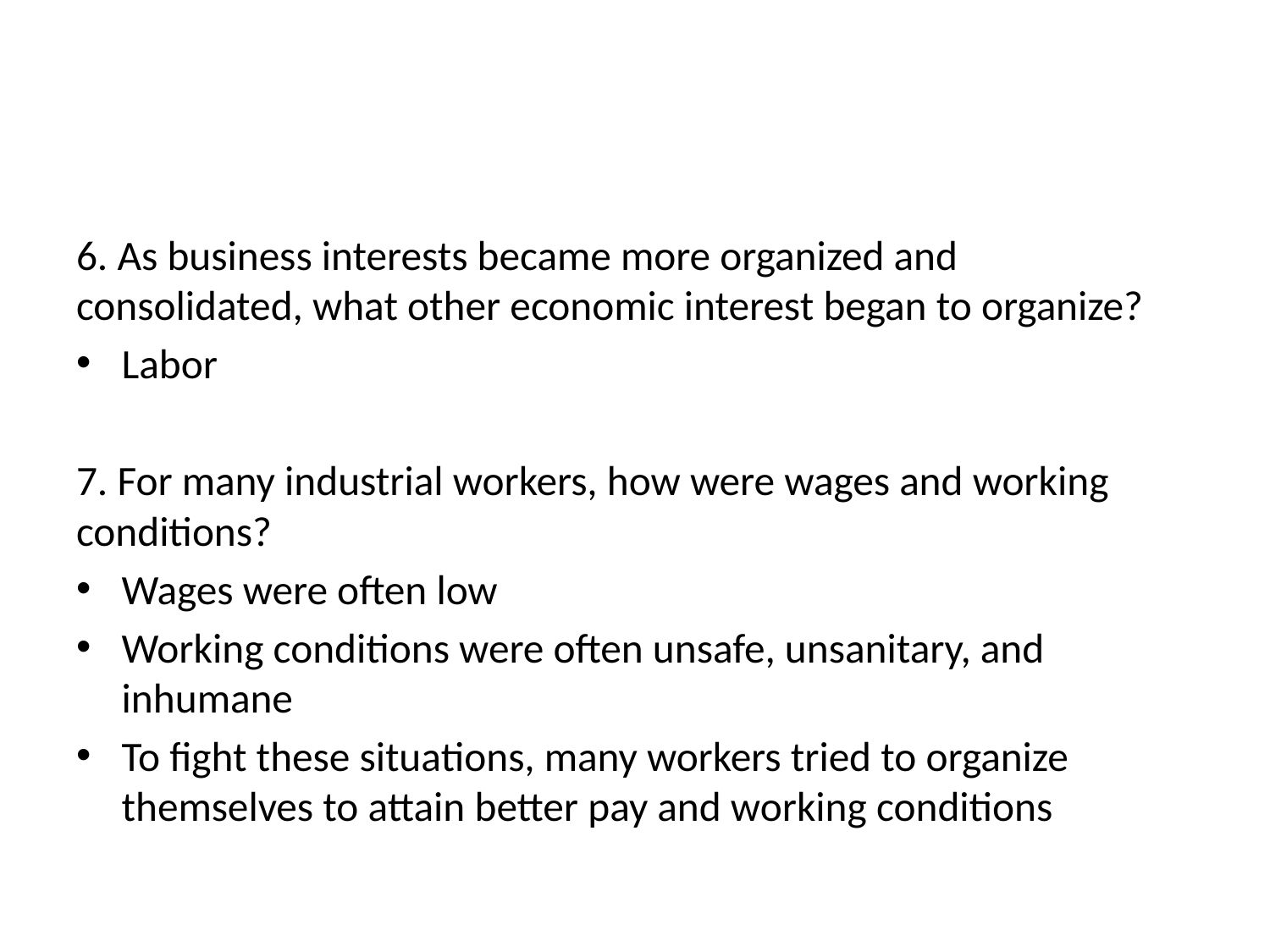

#
6. As business interests became more organized and consolidated, what other economic interest began to organize?
Labor

7. For many industrial workers, how were wages and working conditions?
Wages were often low
Working conditions were often unsafe, unsanitary, and inhumane
To fight these situations, many workers tried to organize themselves to attain better pay and working conditions